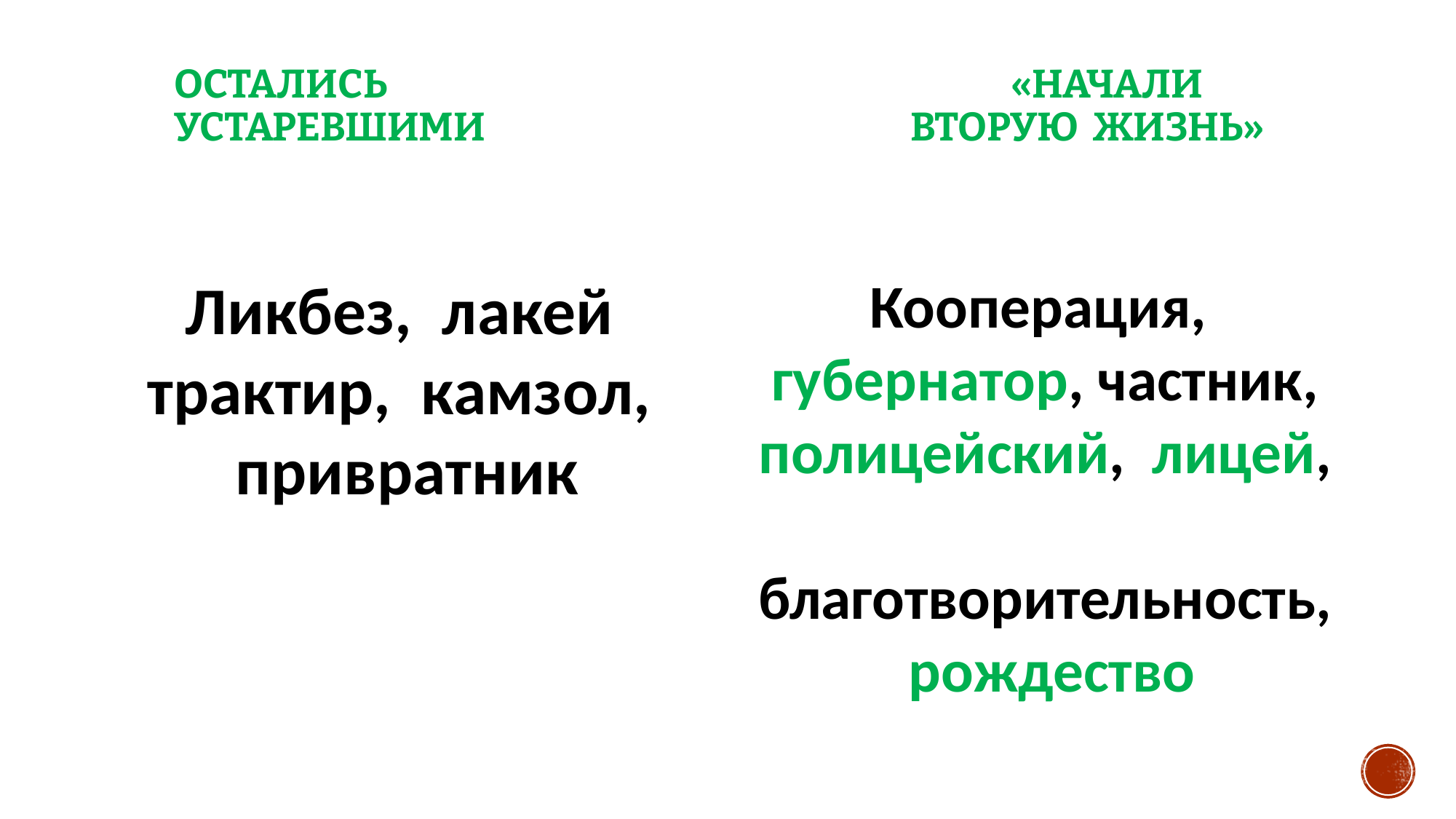

# Остались                                                                                        «Начали устаревшими                                                            вторую  жизнь»
Ликбез,  лакей  трактир,  камзол,  привратник

Кооперация,  губернатор, частник, полицейский,  лицей,  благотворительность,  рождество